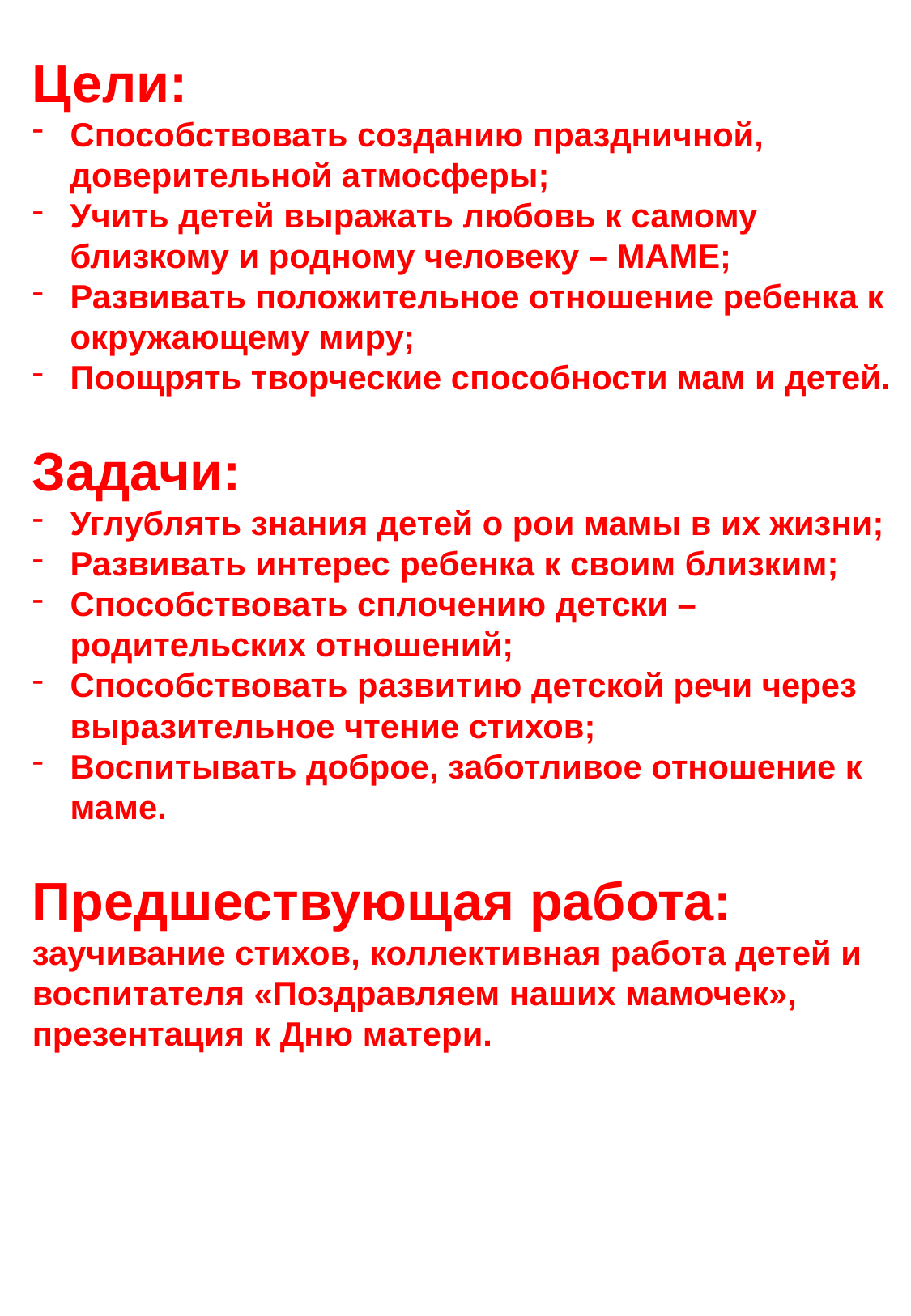

Цели:
Способствовать созданию праздничной, доверительной атмосферы;
Учить детей выражать любовь к самому близкому и родному человеку – МАМЕ;
Развивать положительное отношение ребенка к окружающему миру;
Поощрять творческие способности мам и детей.

Задачи:
Углублять знания детей о рои мамы в их жизни;
Развивать интерес ребенка к своим близким;
Способствовать сплочению детски – родительских отношений;
Способствовать развитию детской речи через выразительное чтение стихов;
Воспитывать доброе, заботливое отношение к маме.

Предшествующая работа:
заучивание стихов, коллективная работа детей и воспитателя «Поздравляем наших мамочек», презентация к Дню матери.